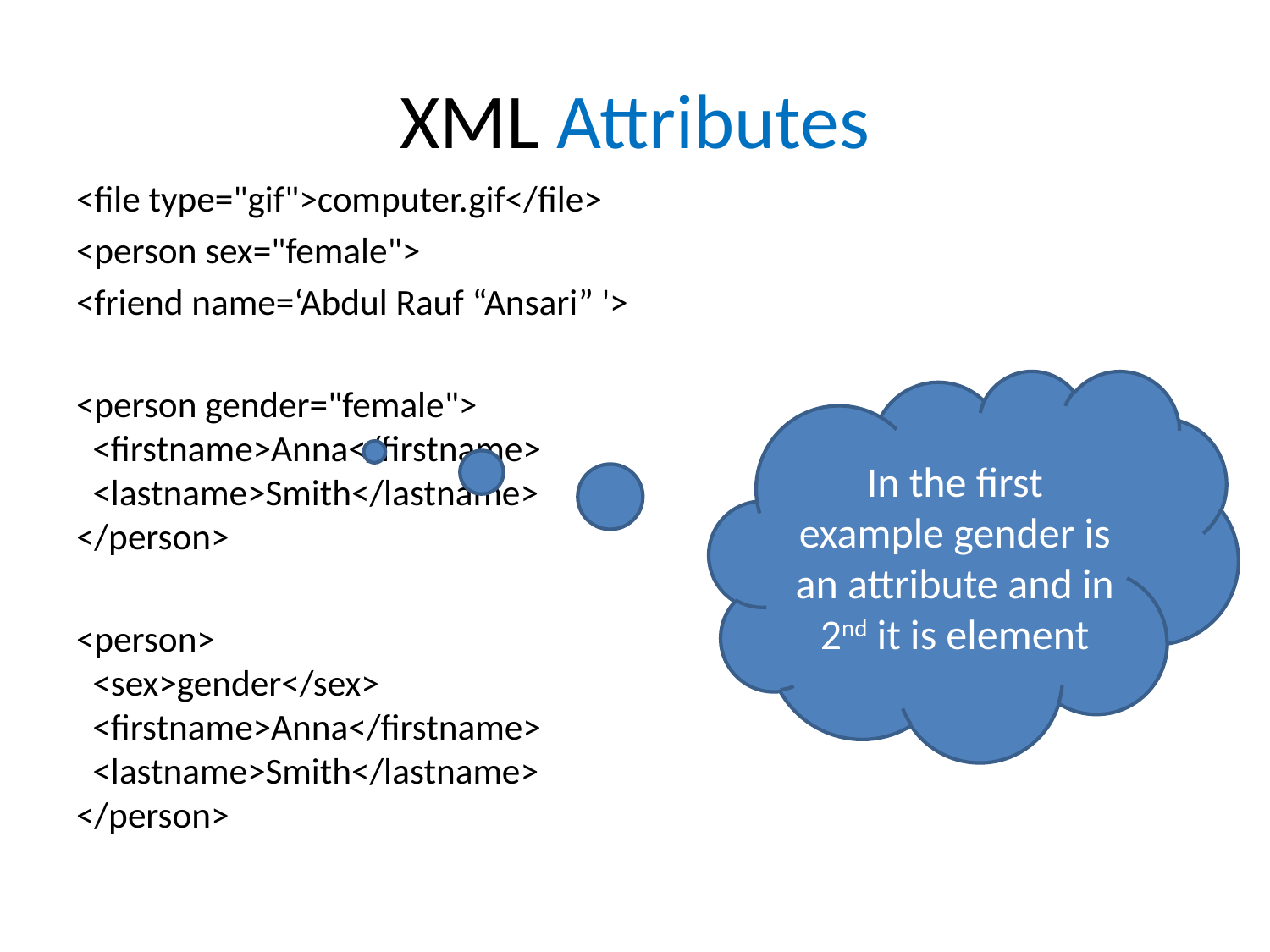

# XML Attributes
<file type="gif">computer.gif</file>
<person sex="female">
<friend name=‘Abdul Rauf “Ansari” '>

<person gender="female">
  <firstname>Anna</firstname>
  <lastname>Smith</lastname>
</person>

<person>
  <sex>gender</sex>
  <firstname>Anna</firstname>
  <lastname>Smith</lastname>
</person>

In the first example gender is an attribute and in 2nd it is element